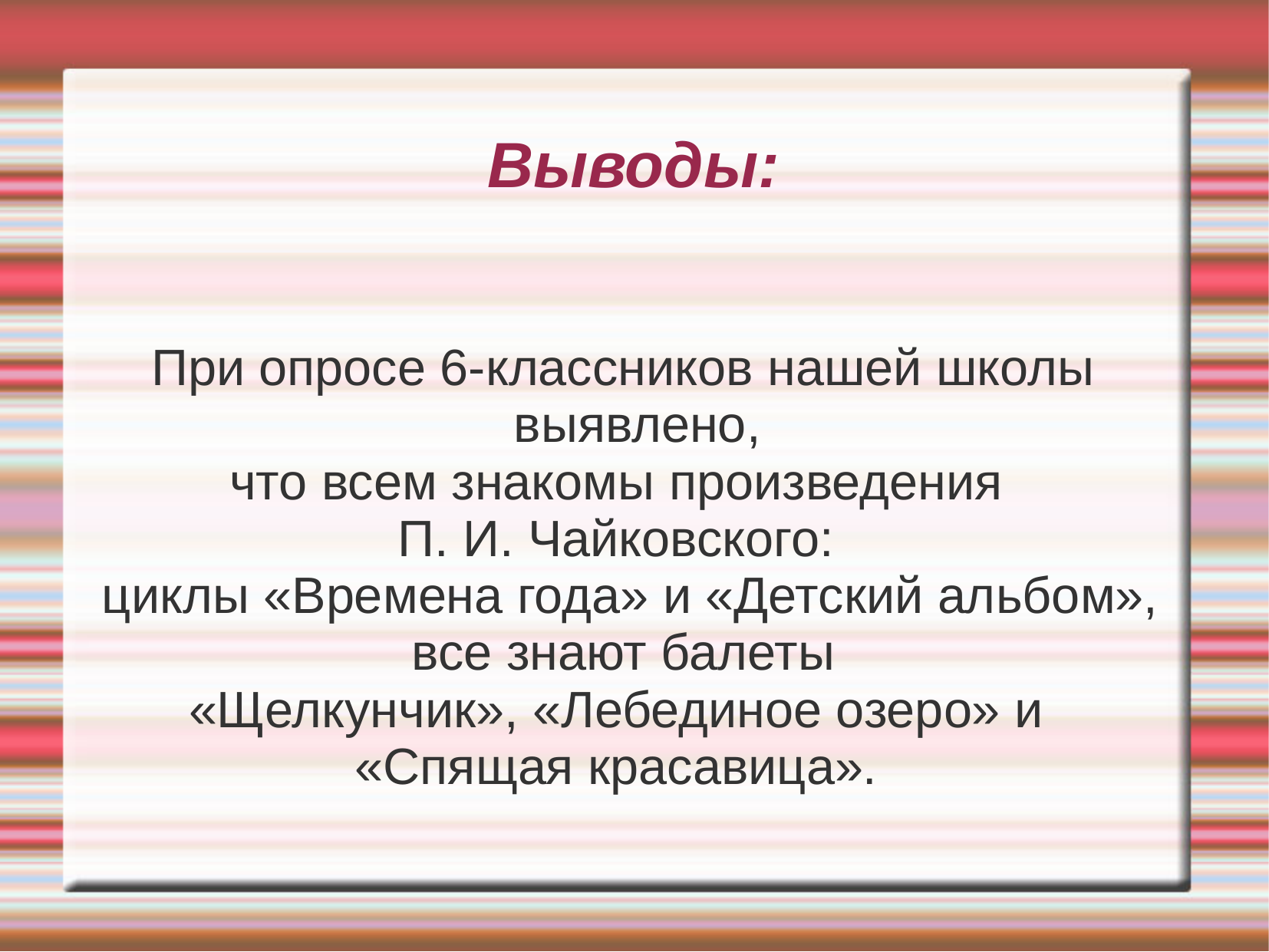

# Выводы:
При опросе 6-классников нашей школы выявлено,
что всем знакомы произведения
П. И. Чайковского:
 циклы «Времена года» и «Детский альбом»,
 все знают балеты
«Щелкунчик», «Лебединое озеро» и
«Спящая красавица».